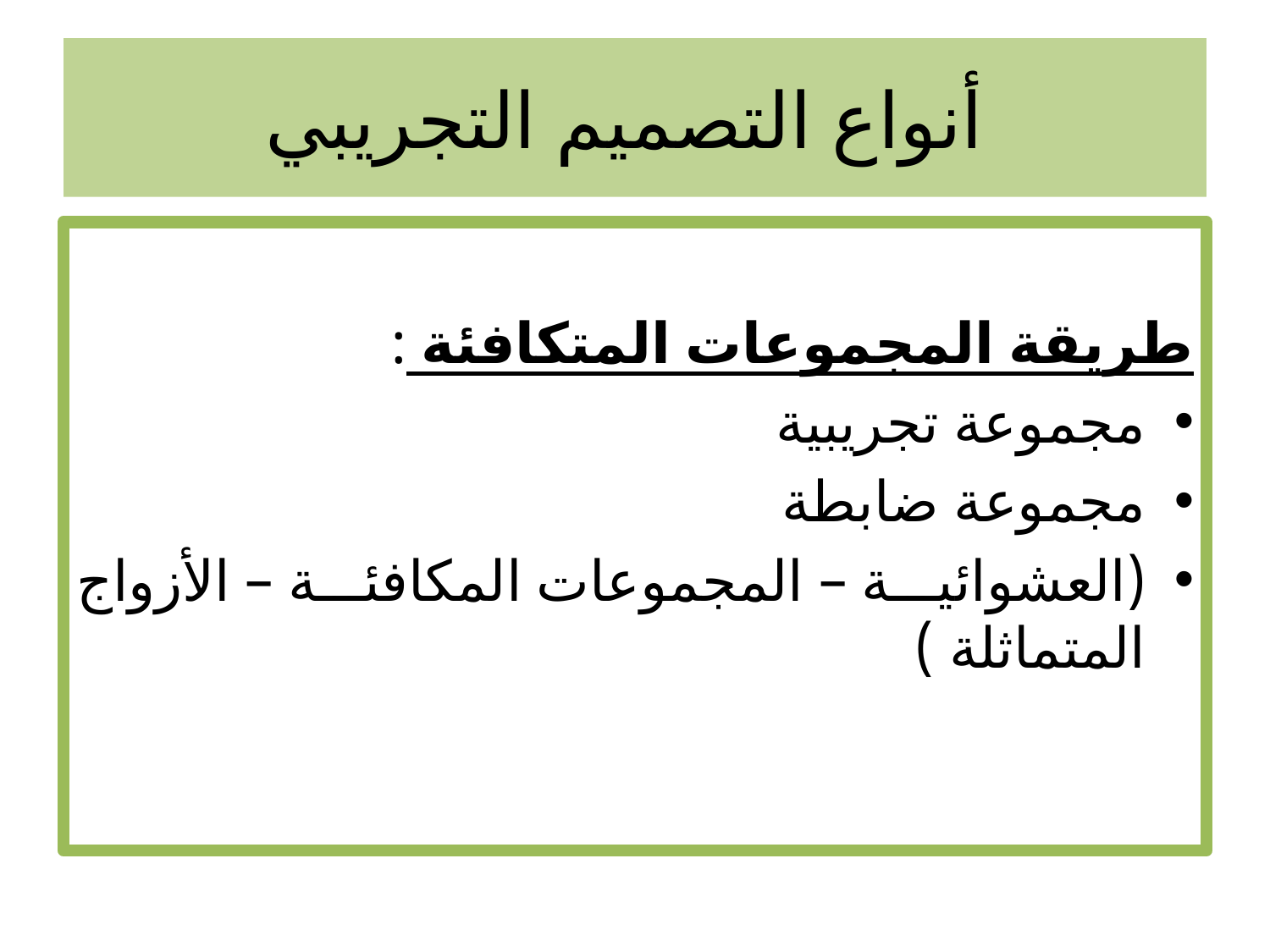

# أنواع التصميم التجريبي

طريقة المجموعات المتكافئة :
مجموعة تجريبية
مجموعة ضابطة
(العشوائية – المجموعات المكافئة – الأزواج المتماثلة )